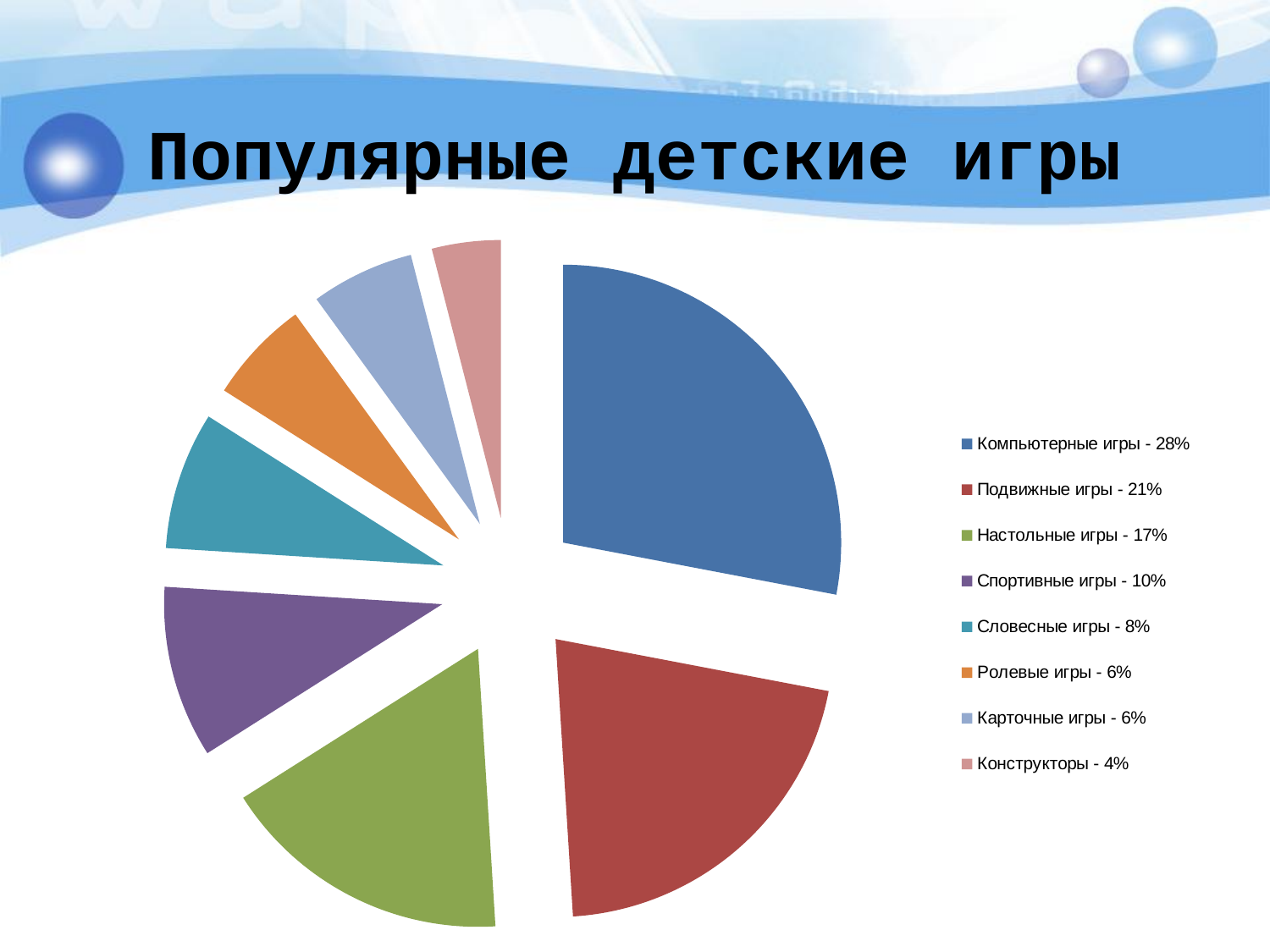

### Chart: Популярные детские игры

| Category | Виды популярных детских игр современных детей |
|---|---|
| Компьютерные игры - 28% | 0.2800000000000001 |
| Подвижные игры - 21% | 0.2100000000000002 |
| Настольные игры - 17% | 0.17 |
| Спортивные игры - 10% | 0.1 |
| Словесные игры - 8% | 0.08000000000000013 |
| Ролевые игры - 6% | 0.06000000000000008 |
| Карточные игры - 6% | 0.06000000000000008 |
| Конструкторы - 4% | 0.04000000000000006 |

5
6